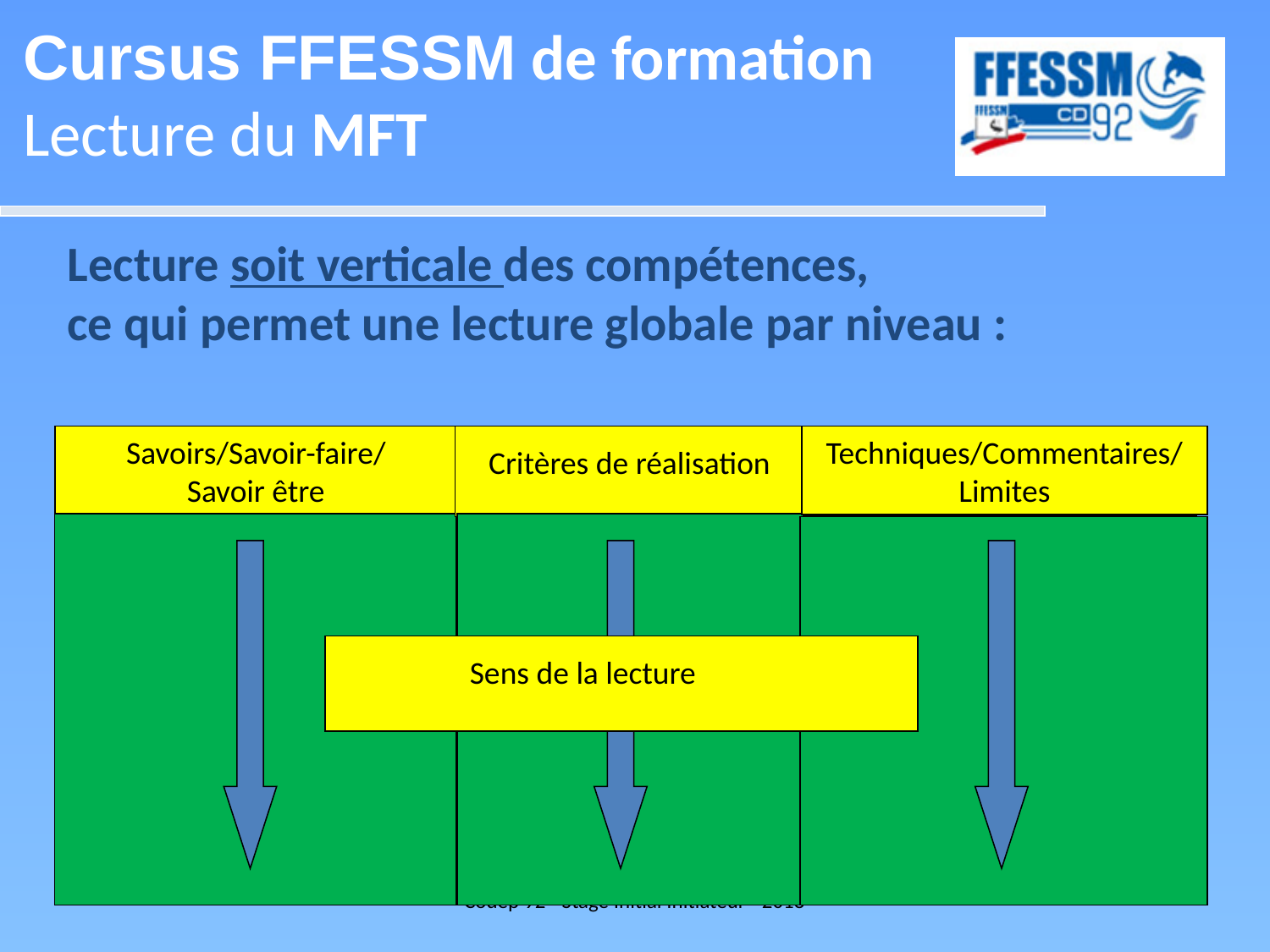

Cursus FFESSM de formation
Lecture du MFT
Lecture soit verticale des compétences,
ce qui permet une lecture globale par niveau :
Savoirs/Savoir-faire/
Savoir être

Techniques/Commentaires/
Limites

Critères de réalisation

Sens de la lecture
Codep 92 - Stage Initial Initiateur - 2018
21